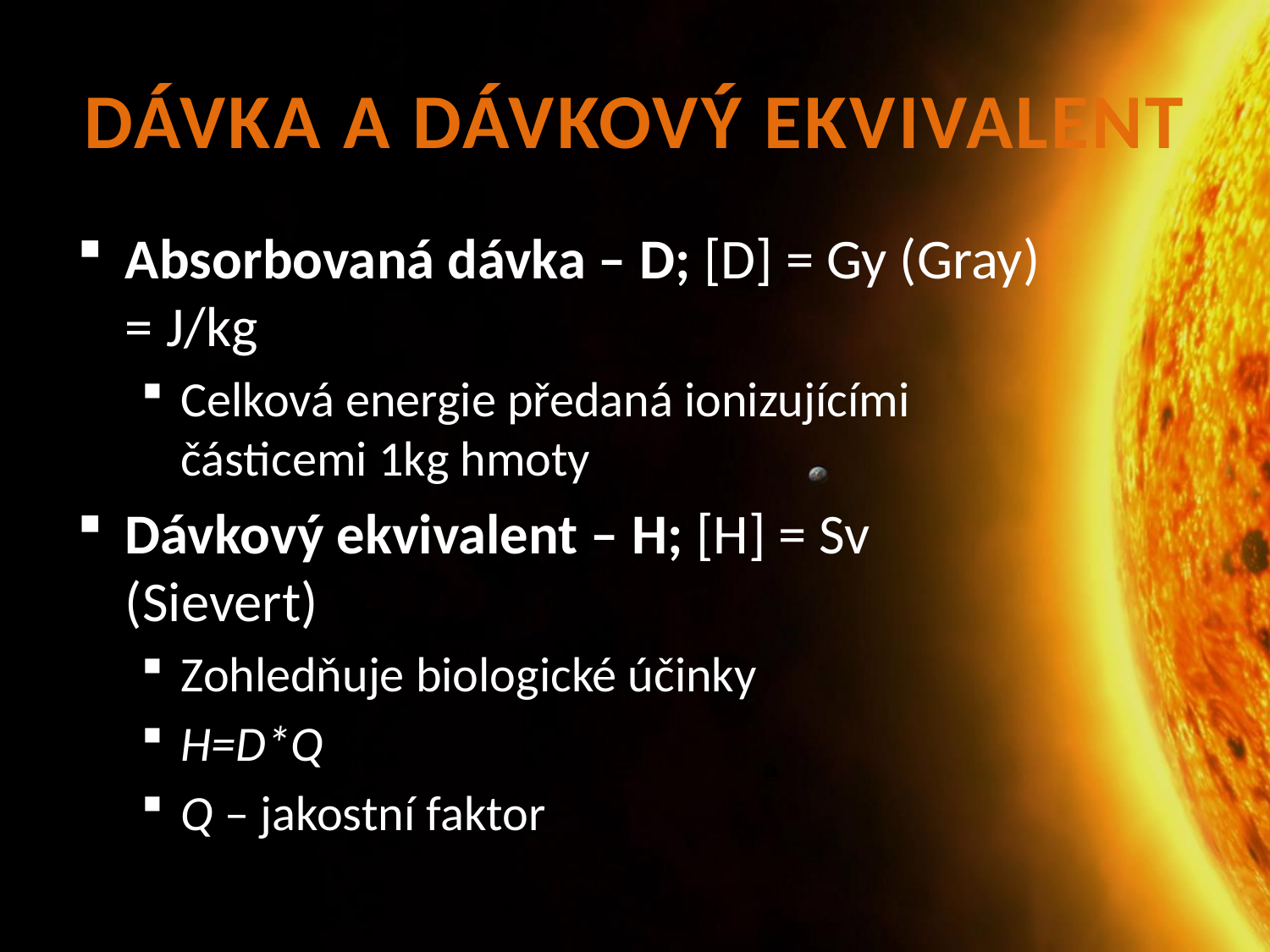

# DÁVKA A DÁVKOVÝ EKVIVALENT
Absorbovaná dávka – D; [D] = Gy (Gray) = J/kg
Celková energie předaná ionizujícími částicemi 1kg hmoty
Dávkový ekvivalent – H; [H] = Sv (Sievert)
Zohledňuje biologické účinky
H=D*Q
Q – jakostní faktor